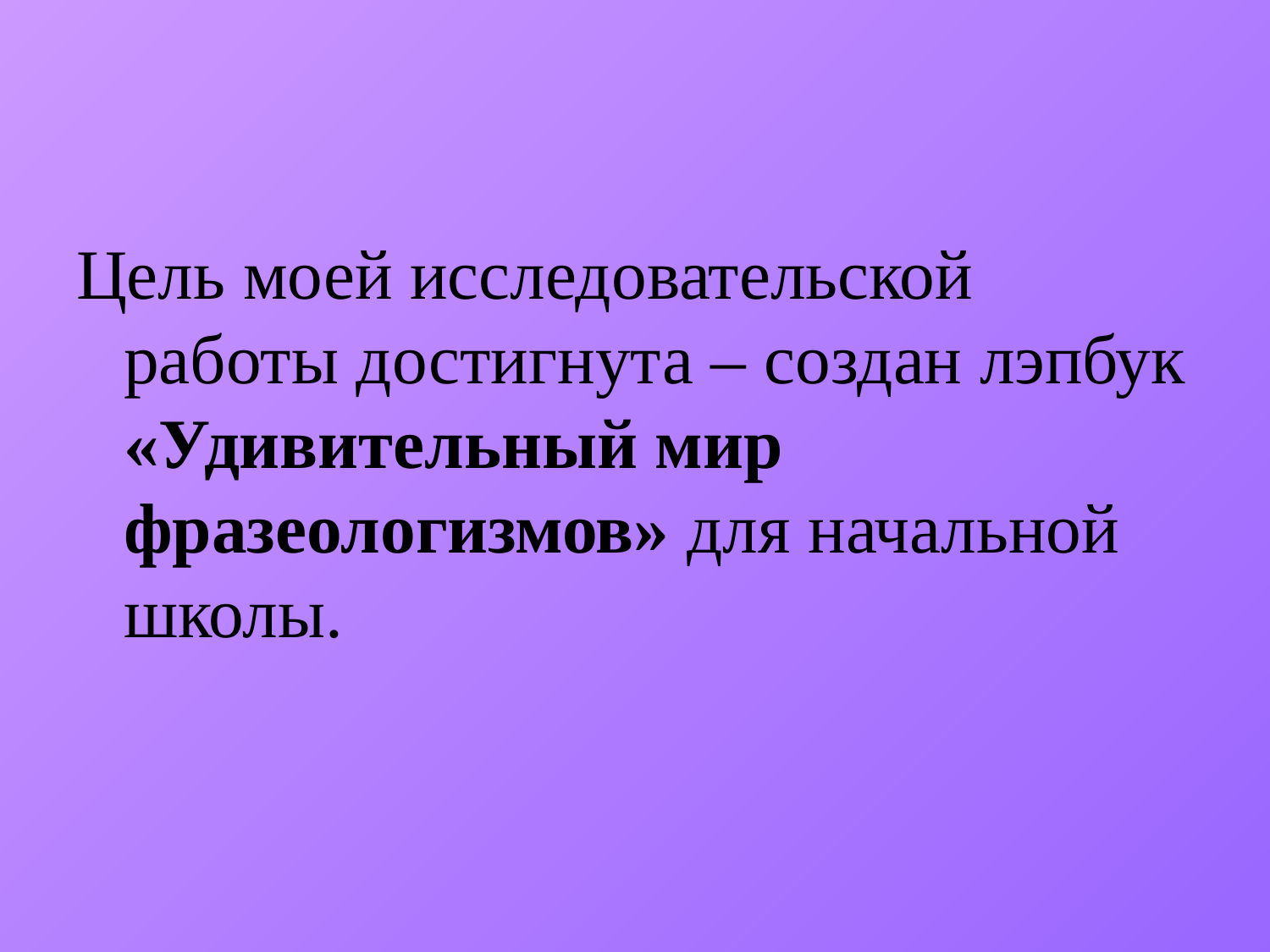

#
Цель моей исследовательской работы достигнута – создан лэпбук «Удивительный мир фразеологизмов» для начальной школы.